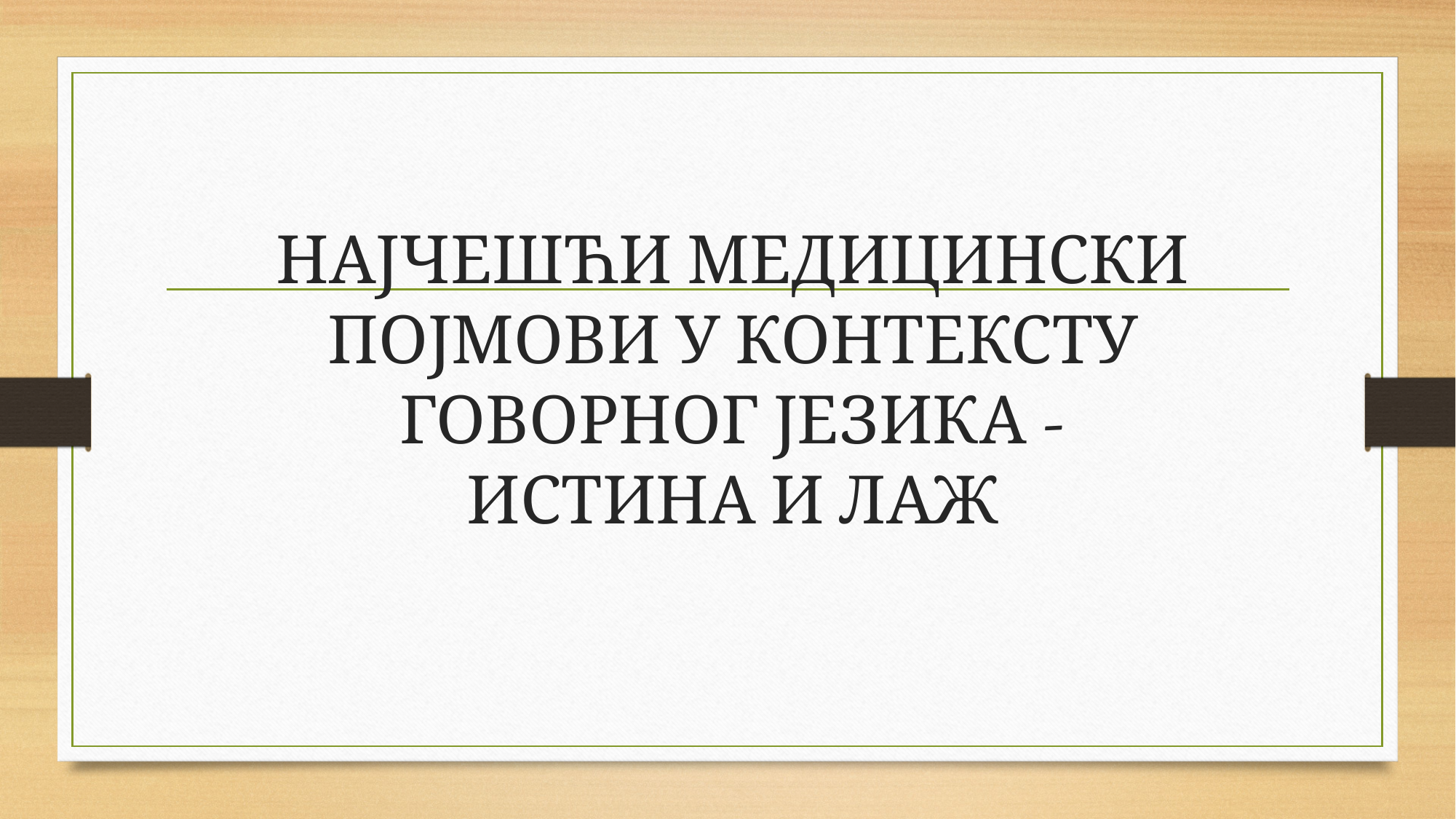

# НАЈЧЕШЋИ МЕДИЦИНСКИ ПОЈМОВИ У КОНТЕКСТУ ГОВОРНОГ ЈЕЗИКА - ИСТИНА И ЛАЖ